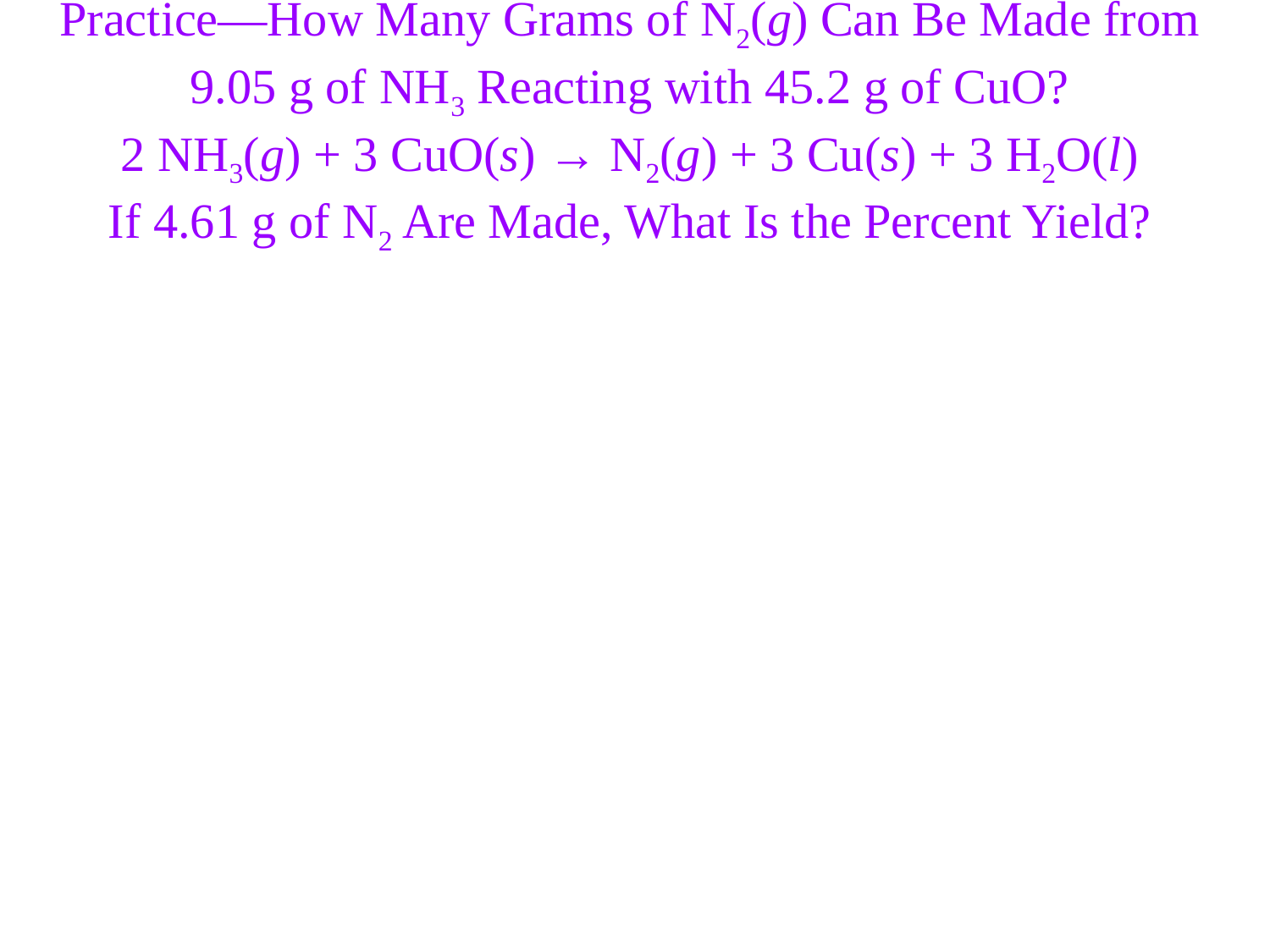

Practice—How Many Grams of N2(g) Can Be Made from 9.05 g of NH3 Reacting with 45.2 g of CuO?
2 NH3(g) + 3 CuO(s) → N2(g) + 3 Cu(s) + 3 H2O(l)
If 4.61 g of N2 Are Made, What Is the Percent Yield?